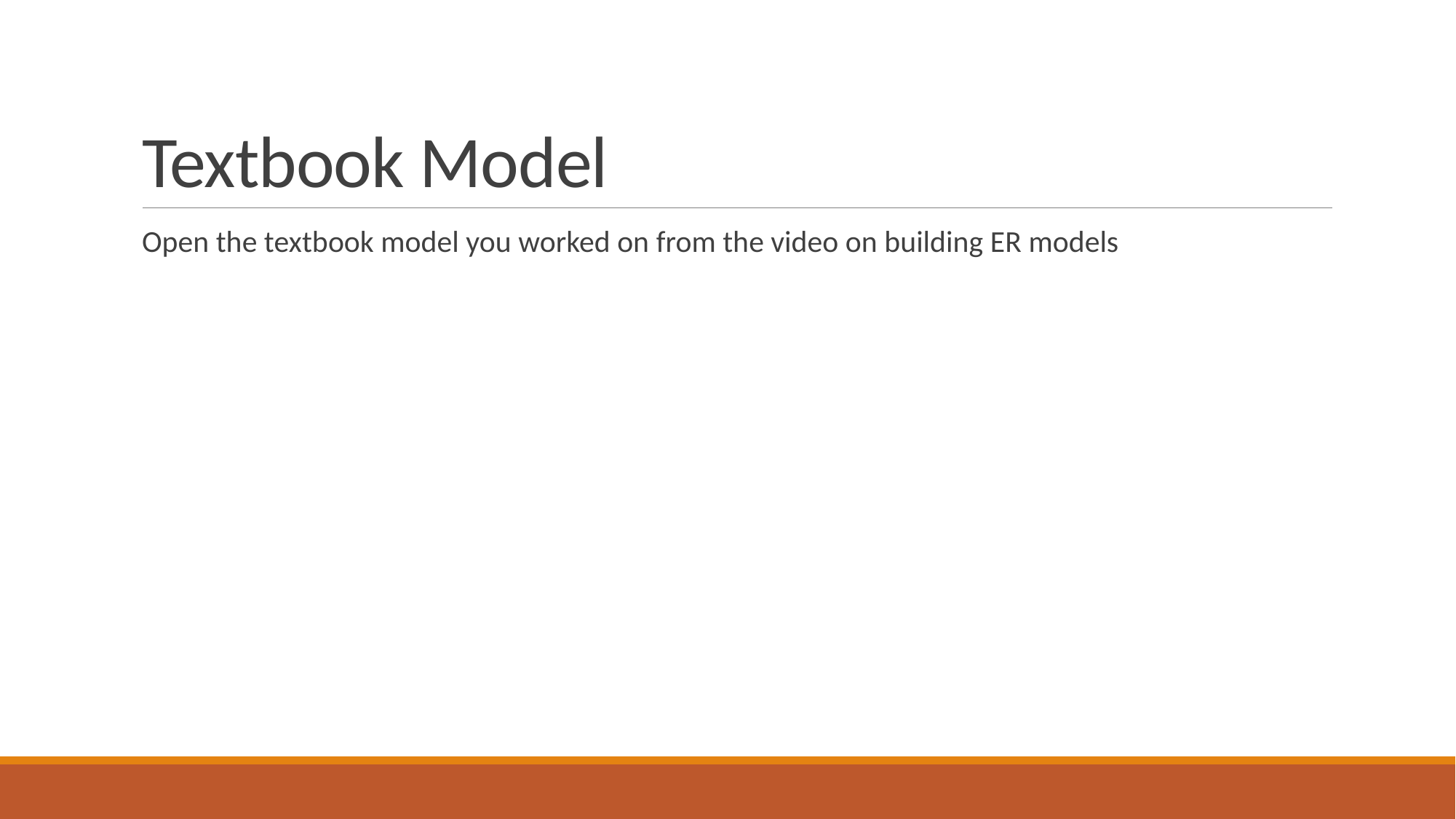

# Textbook Model
Open the textbook model you worked on from the video on building ER models